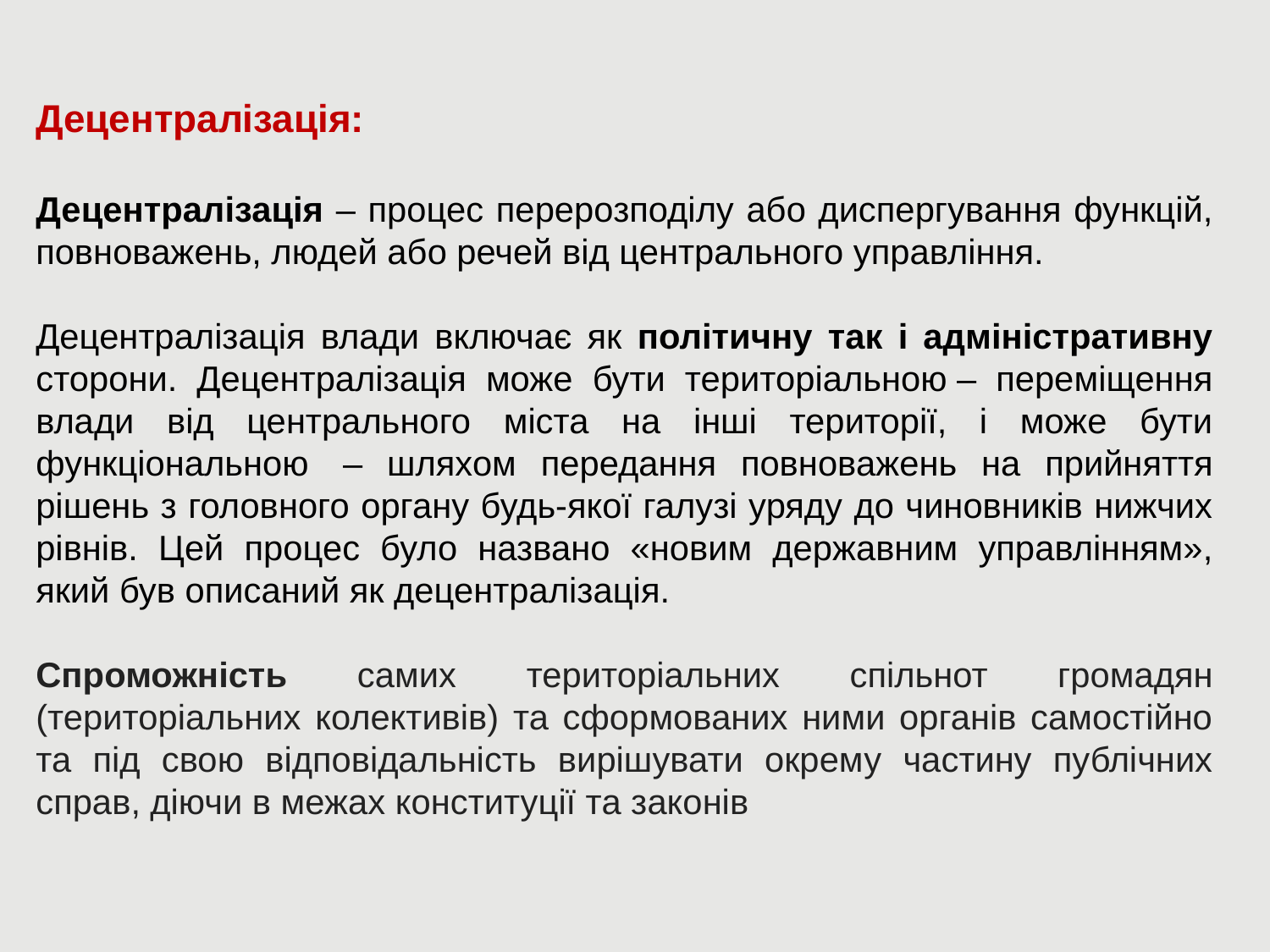

Децентралізація:

Децентралізація – процес перерозподілу або диспергування функцій, повноважень, людей або речей від центрального управління.

Децентралізація влади включає як політичну так і адміністративну сторони. Децентралізація може бути територіальною – переміщення влади від центрального міста на інші території, і може бути функціональною  – шляхом передання повноважень на прийняття рішень з головного органу будь-якої галузі уряду до чиновників нижчих рівнів. Цей процес було названо «новим державним управлінням», який був описаний як децентралізація.

Спроможність самих територіальних спільнот громадян (територіальних колективів) та сформованих ними органів самостійно та під свою відповідальність вирішувати окрему частину публічних справ, діючи в межах конституції та законів